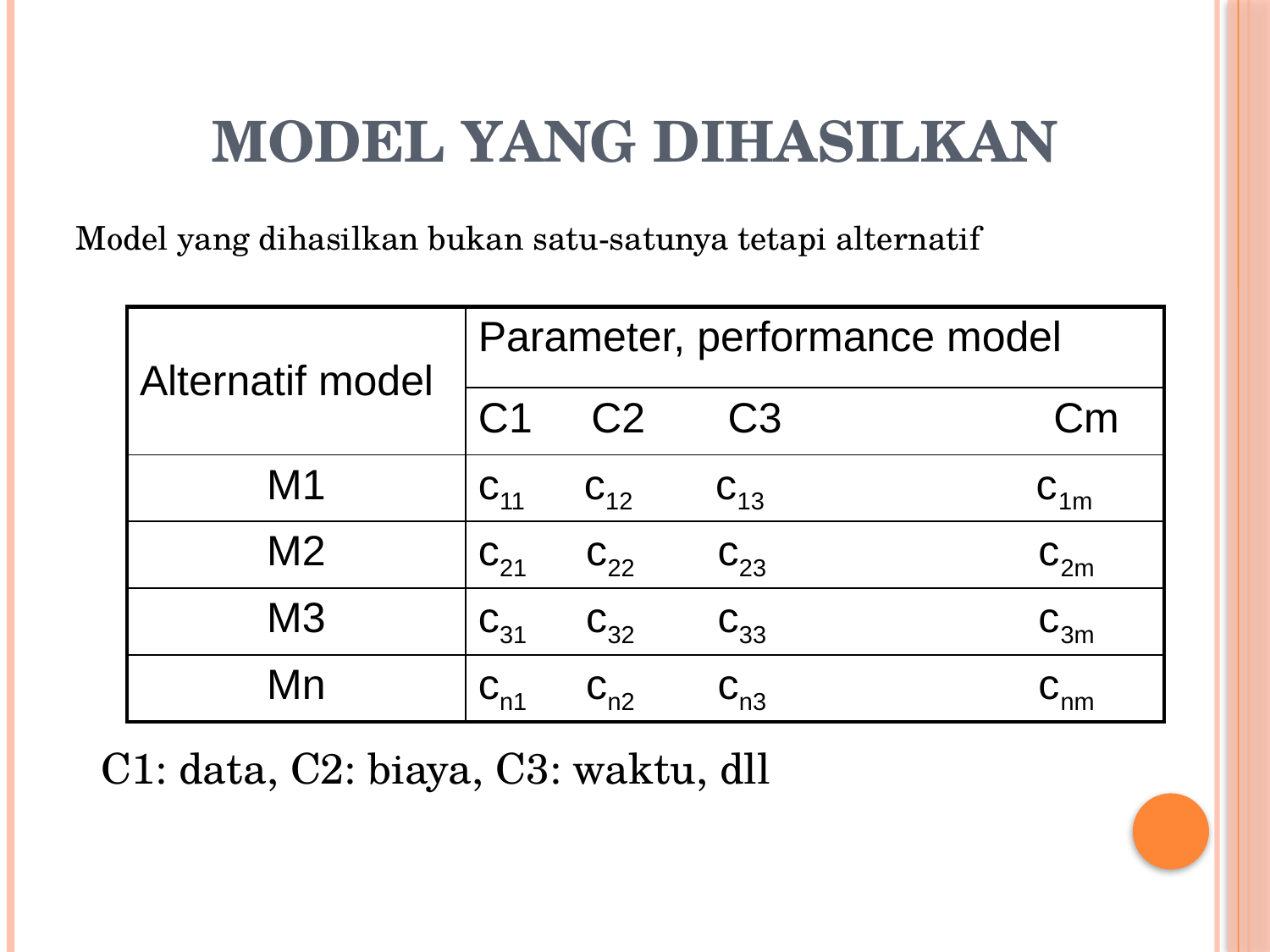

# Model yang Dihasilkan
Model yang dihasilkan bukan satu-satunya tetapi alternatif
| Alternatif model | Parameter, performance model |
| --- | --- |
|  | C1 C2 C3 Cm |
| M1 | c11 c12 c13 c1m |
| M2 | c21 c22 c23 c2m |
| M3 | c31 c32 c33 c3m |
| Mn | cn1 cn2 cn3 cnm |
C1: data, C2: biaya, C3: waktu, dll